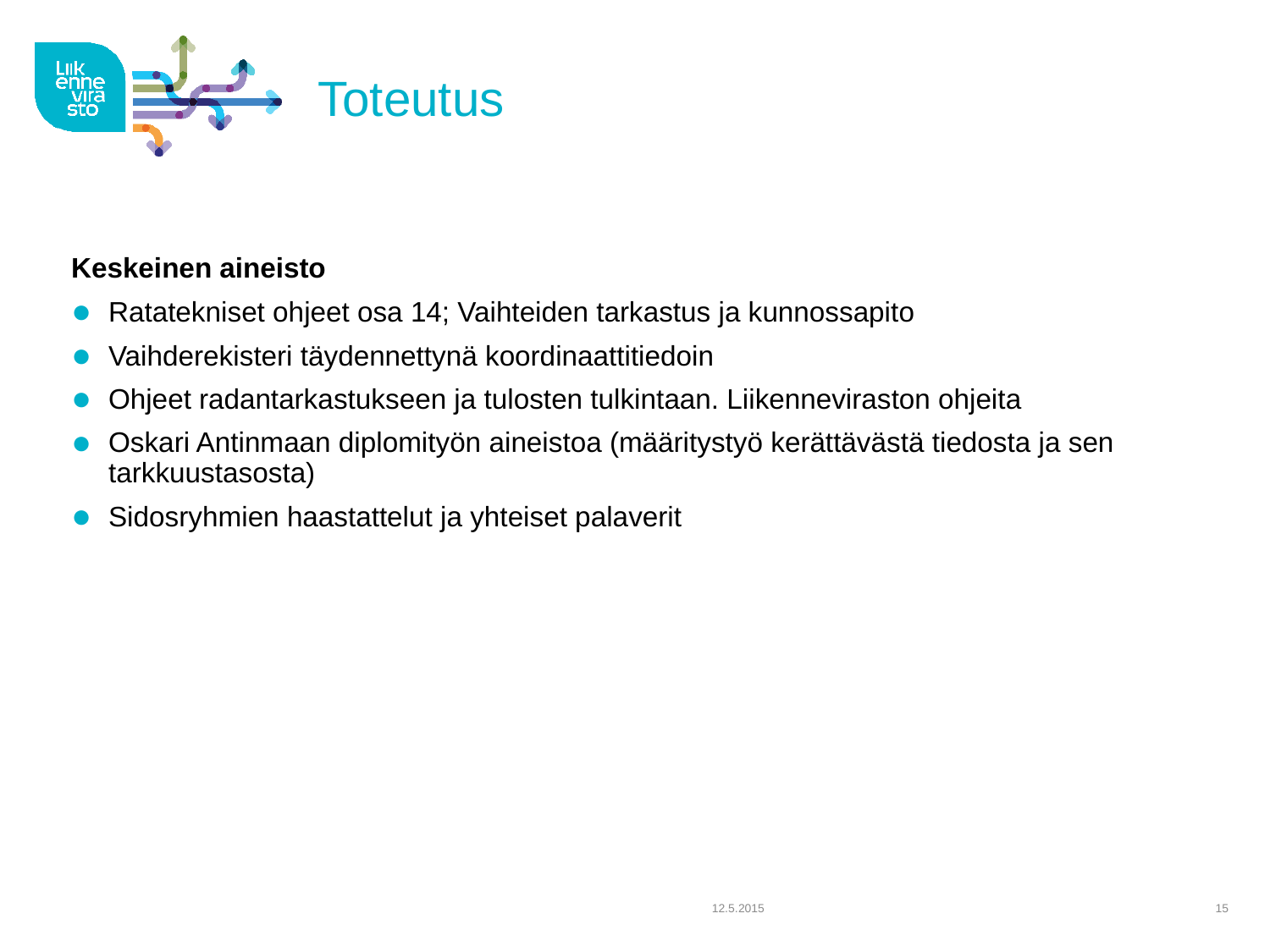

# Toteutus
Keskeinen aineisto
Ratatekniset ohjeet osa 14; Vaihteiden tarkastus ja kunnossapito
Vaihderekisteri täydennettynä koordinaattitiedoin
Ohjeet radantarkastukseen ja tulosten tulkintaan. Liikenneviraston ohjeita
Oskari Antinmaan diplomityön aineistoa (määritystyö kerättävästä tiedosta ja sen tarkkuustasosta)
Sidosryhmien haastattelut ja yhteiset palaverit

12.5.2015

15